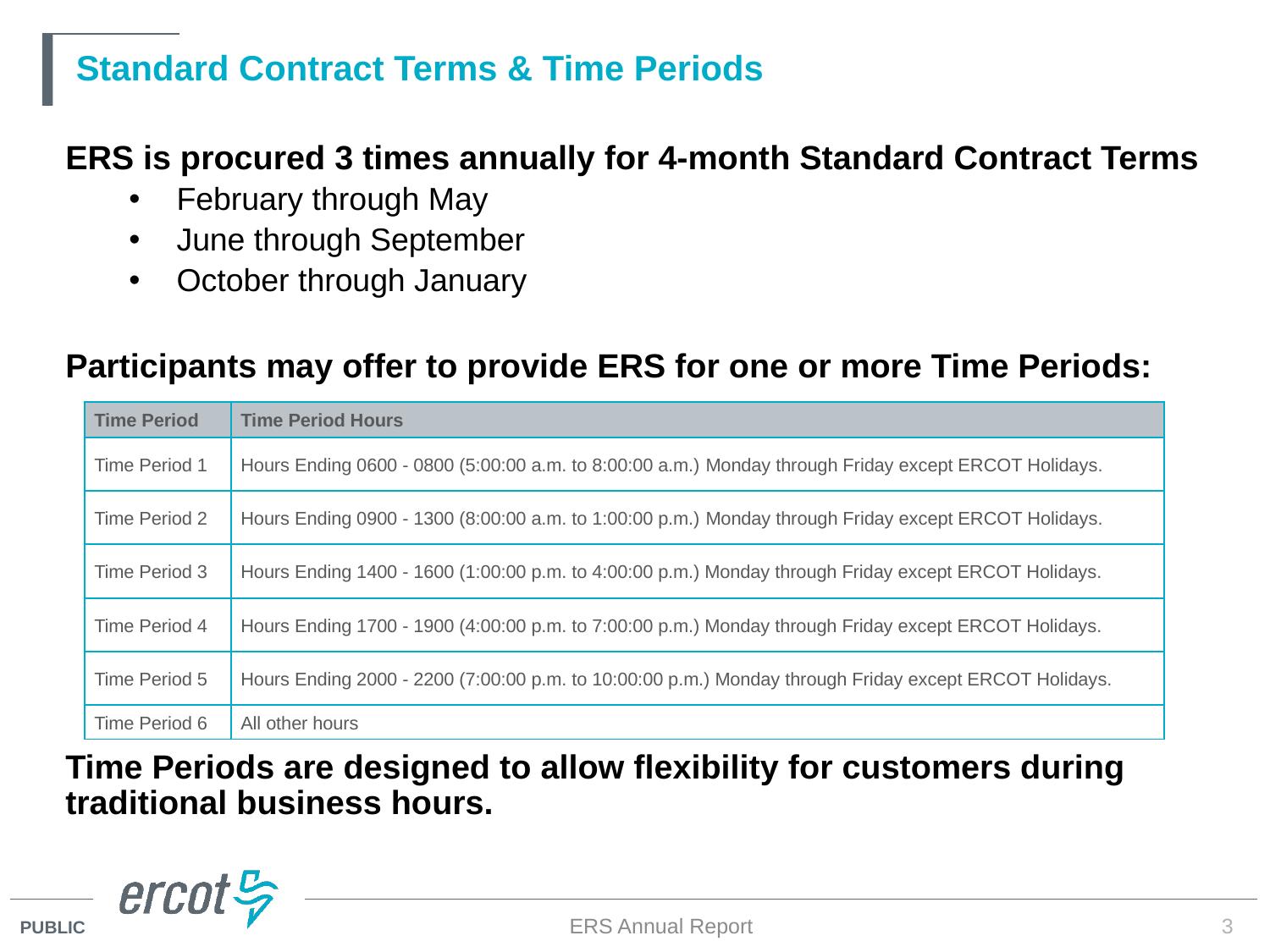

Standard Contract Terms & Time Periods Periods
ERS is procured 3 times annually for 4-month Standard Contract Terms
February through May
June through September
October through January

Participants may offer to provide ERS for one or more Time Periods:

Time Periods are designed to allow flexibility for customers during    traditional business hours.

| Time Period | Time Period Hours |
| --- | --- |
| Time Period 1 | Hours Ending 0600 - 0800 (5:00:00 a.m. to 8:00:00 a.m.) Monday through Friday except ERCOT Holidays. |
| Time Period 2 | Hours Ending 0900 - 1300 (8:00:00 a.m. to 1:00:00 p.m.) Monday through Friday except ERCOT Holidays. |
| Time Period 3 | Hours Ending 1400 - 1600 (1:00:00 p.m. to 4:00:00 p.m.) Monday through Friday except ERCOT Holidays. |
| Time Period 4 | Hours Ending 1700 - 1900 (4:00:00 p.m. to 7:00:00 p.m.) Monday through Friday except ERCOT Holidays. |
| Time Period 5 | Hours Ending 2000 - 2200 (7:00:00 p.m. to 10:00:00 p.m.) Monday through Friday except ERCOT Holidays. |
| Time Period 6 | All other hours |
ERS Annual Report
3